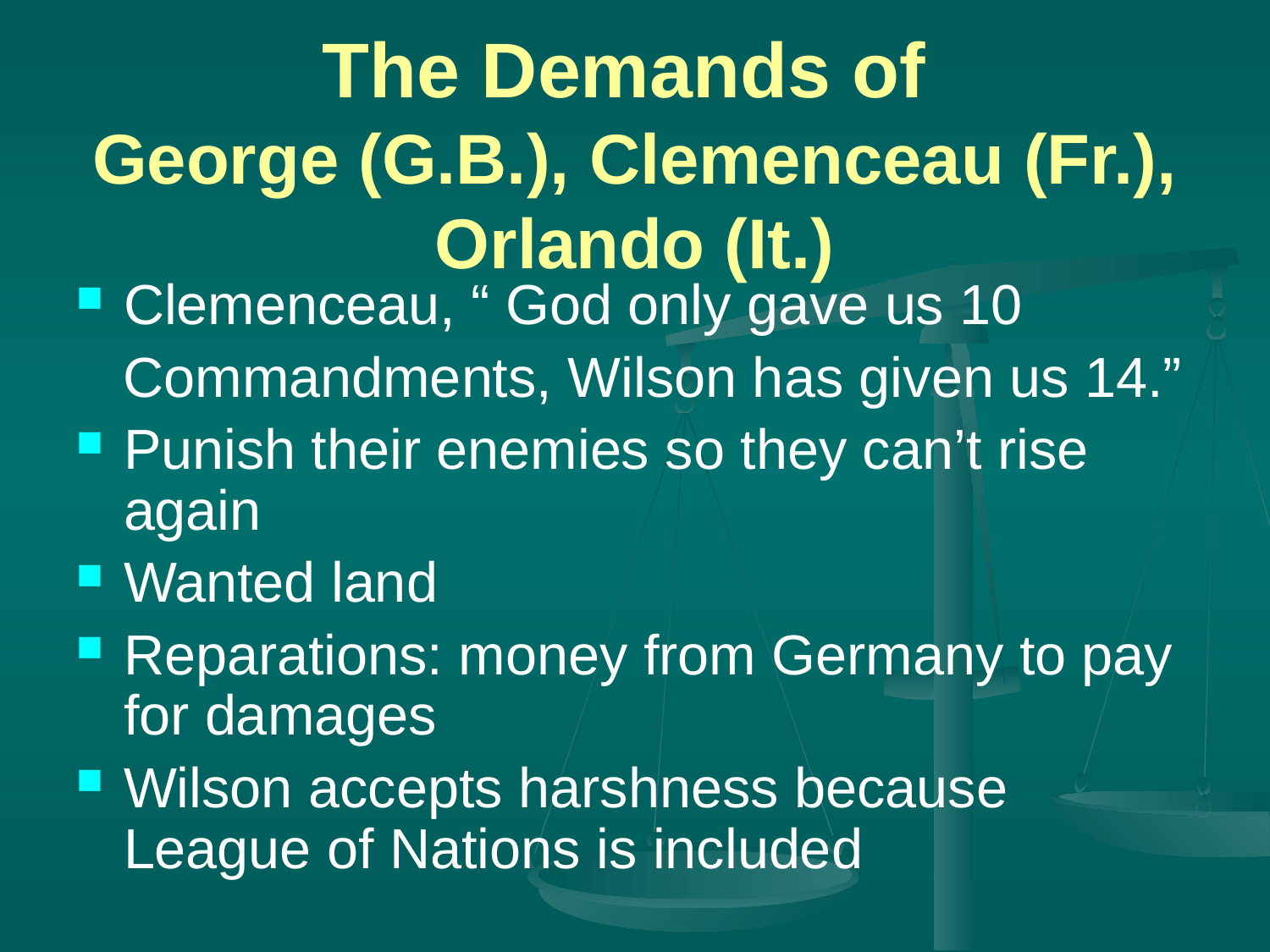

# The Demands of George (G.B.), Clemenceau (Fr.), Orlando (It.)
Clemenceau, “ God only gave us 10
   Commandments, Wilson has given us 14.”
Punish their enemies so they can’t rise again
Wanted land
Reparations: money from Germany to pay for damages
Wilson accepts harshness because League of Nations is included